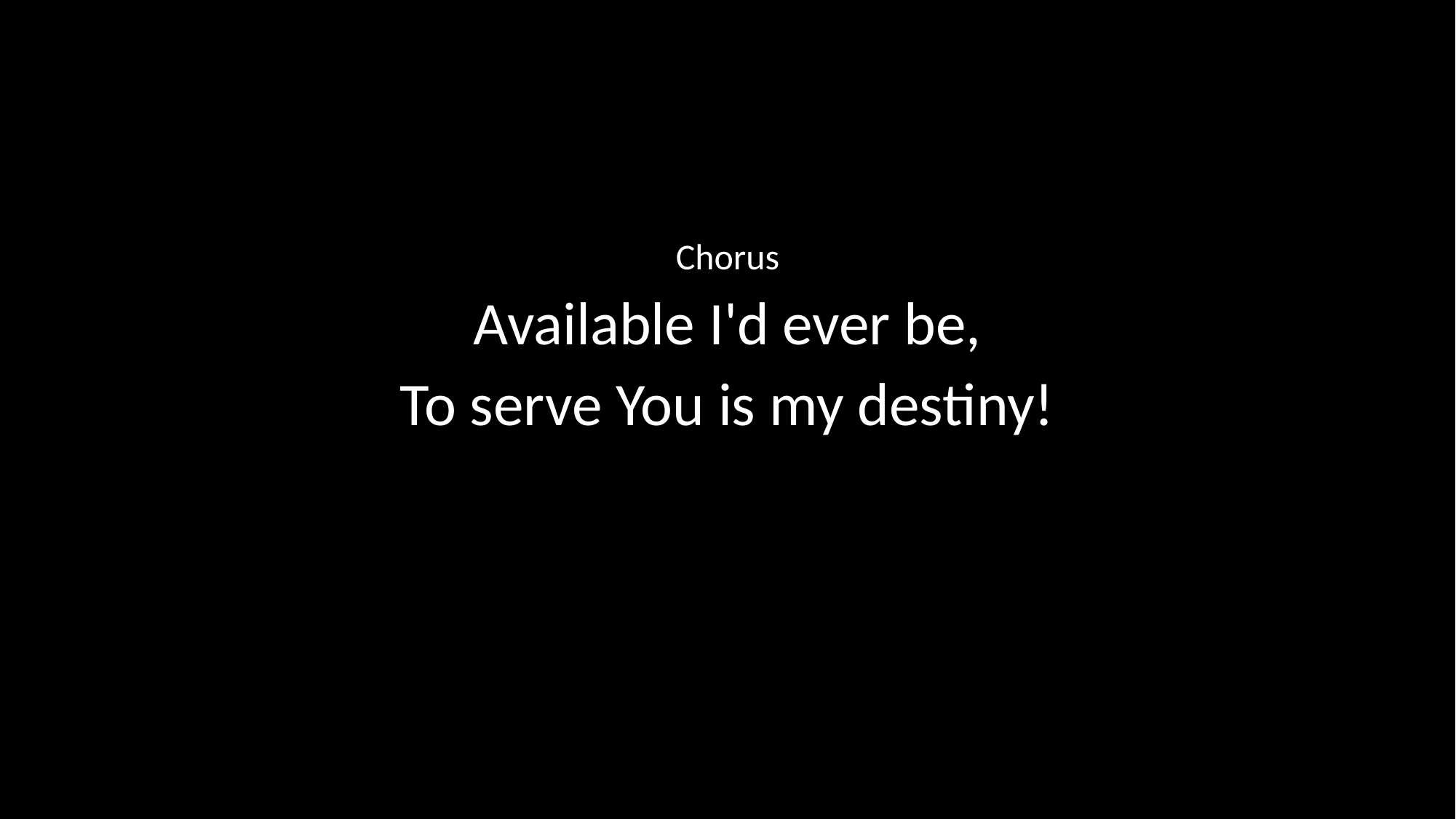

Chorus
Available I'd ever be,
To serve You is my destiny!